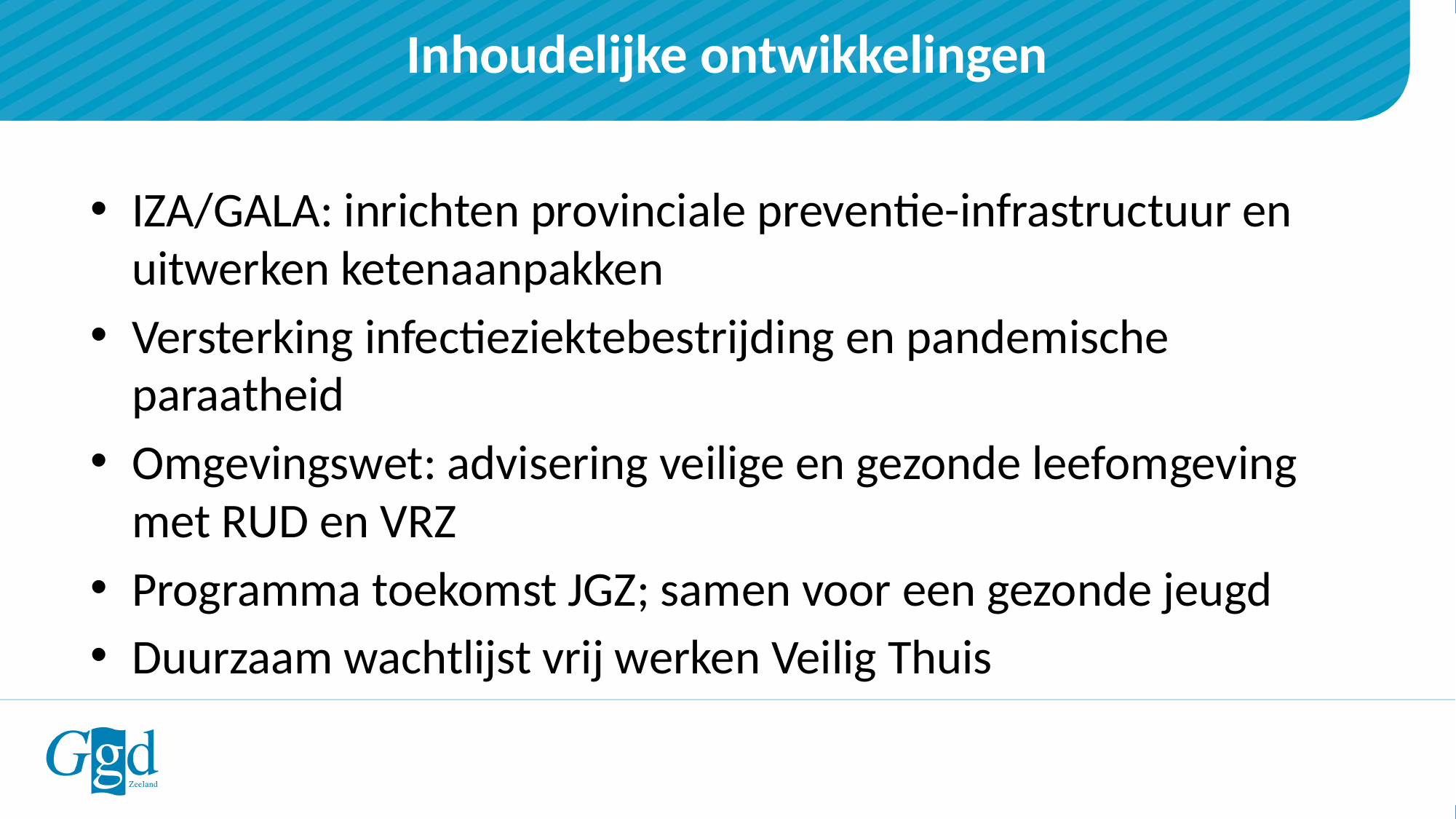

# Inhoudelijke ontwikkelingen
IZA/GALA: inrichten provinciale preventie-infrastructuur en uitwerken ketenaanpakken
Versterking infectieziektebestrijding en pandemische paraatheid
Omgevingswet: advisering veilige en gezonde leefomgeving met RUD en VRZ
Programma toekomst JGZ; samen voor een gezonde jeugd
Duurzaam wachtlijst vrij werken Veilig Thuis